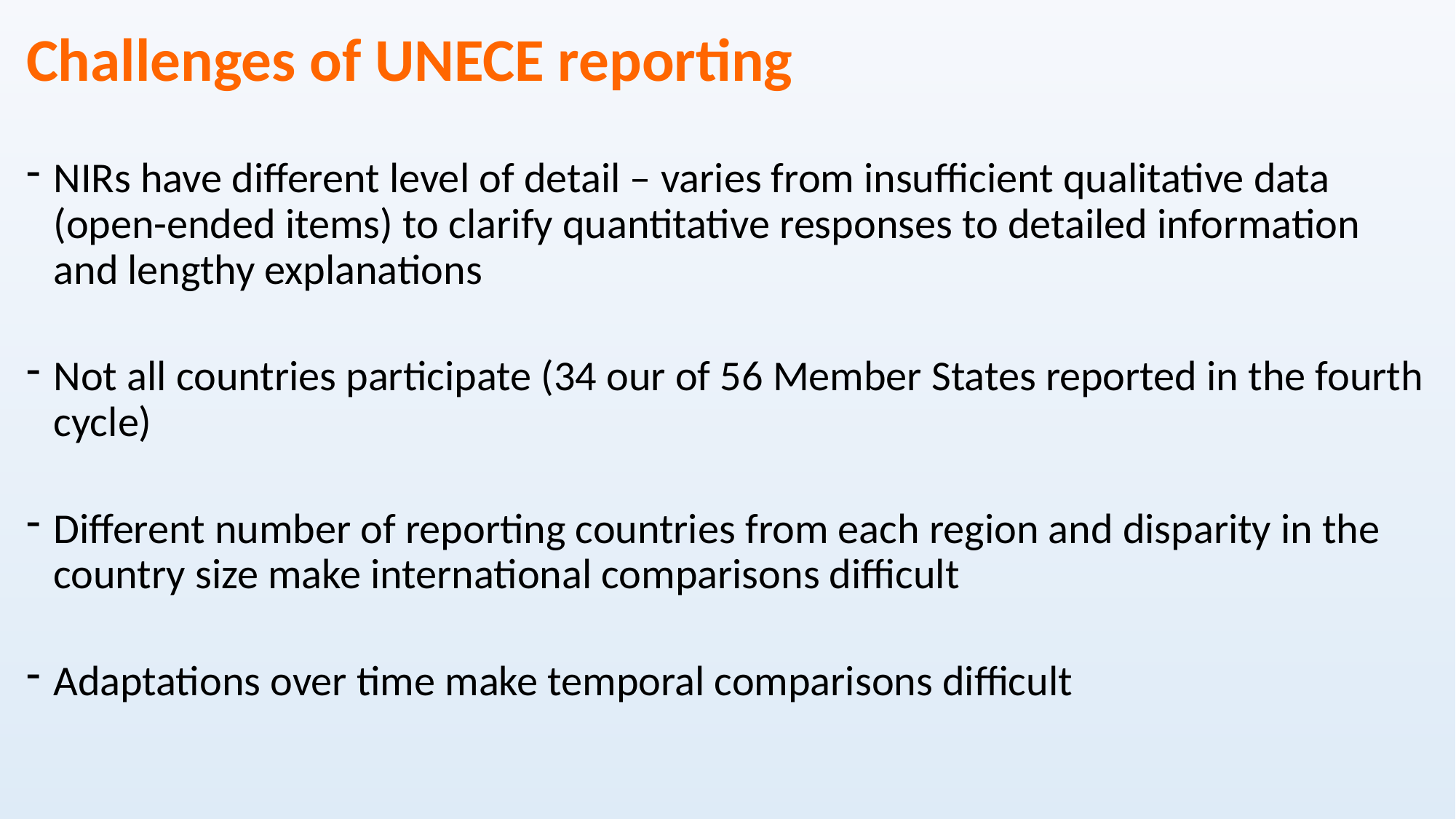

# Challenges of UNECE reporting
NIRs have different level of detail – varies from insufficient qualitative data (open-ended items) to clarify quantitative responses to detailed information and lengthy explanations
Not all countries participate (34 our of 56 Member States reported in the fourth cycle)
Different number of reporting countries from each region and disparity in the country size make international comparisons difficult
Adaptations over time make temporal comparisons difficult